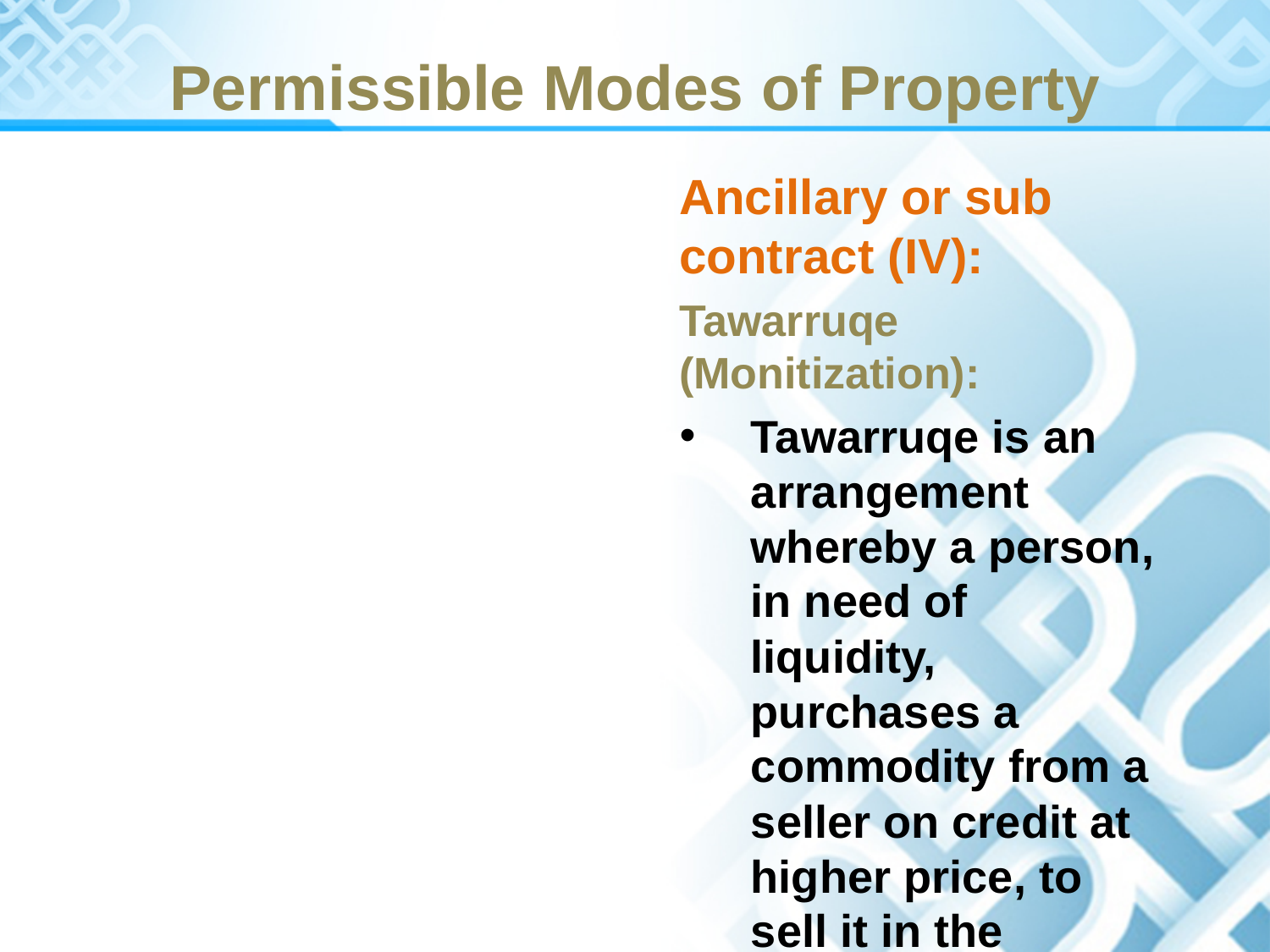

Permissible Modes of Property
Ancillary or sub contract (IV):
Tawarruqe (Monitization):
Tawarruqe is an arrangement whereby a person, in need of liquidity, purchases a commodity from a seller on credit at higher price, to sell it in the market at discounted price.